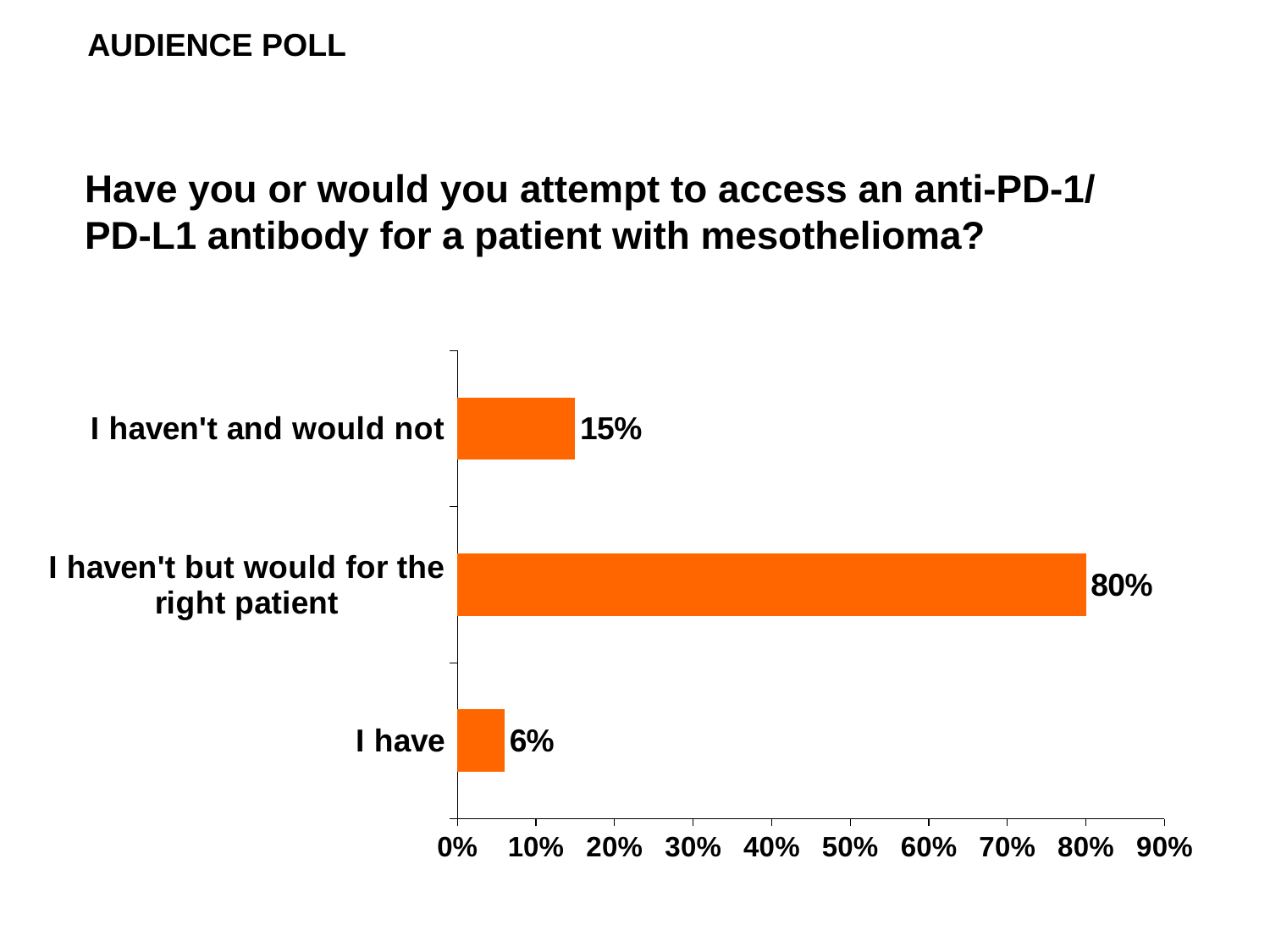

AUDIENCE POLL
Have you or would you attempt to access an anti-PD-1/
PD-L1 antibody for a patient with mesothelioma?

### Chart

| Category | Series 1 |
|---|---|
| I have | 0.06 |
| I haven't but would for the right patient | 0.8 |
| I haven't and would not | 0.15 |